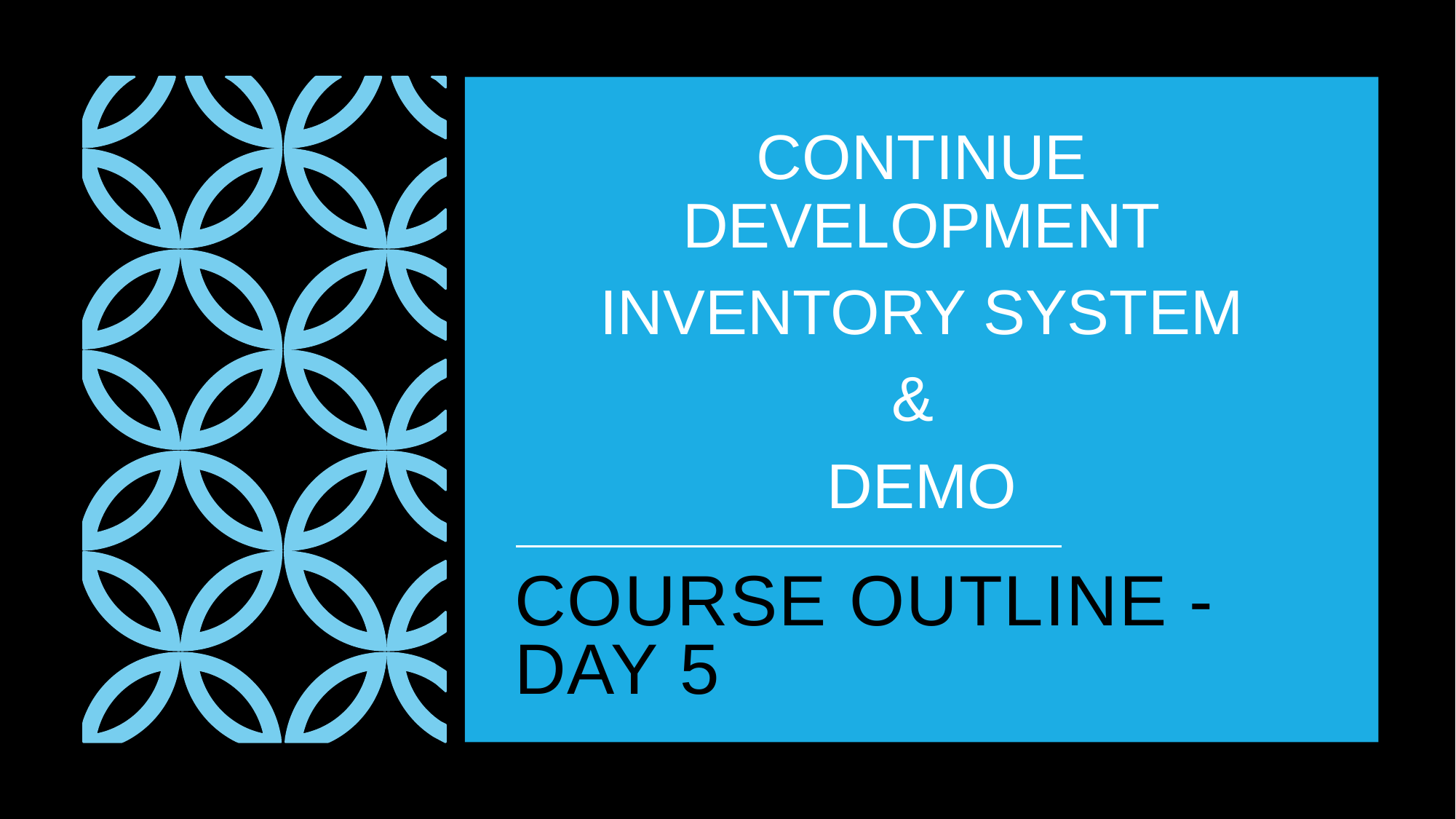

CONTINUE DEVELOPMENT
INVENTORY SYSTEM
&
DEMO

# Course outline - day 5